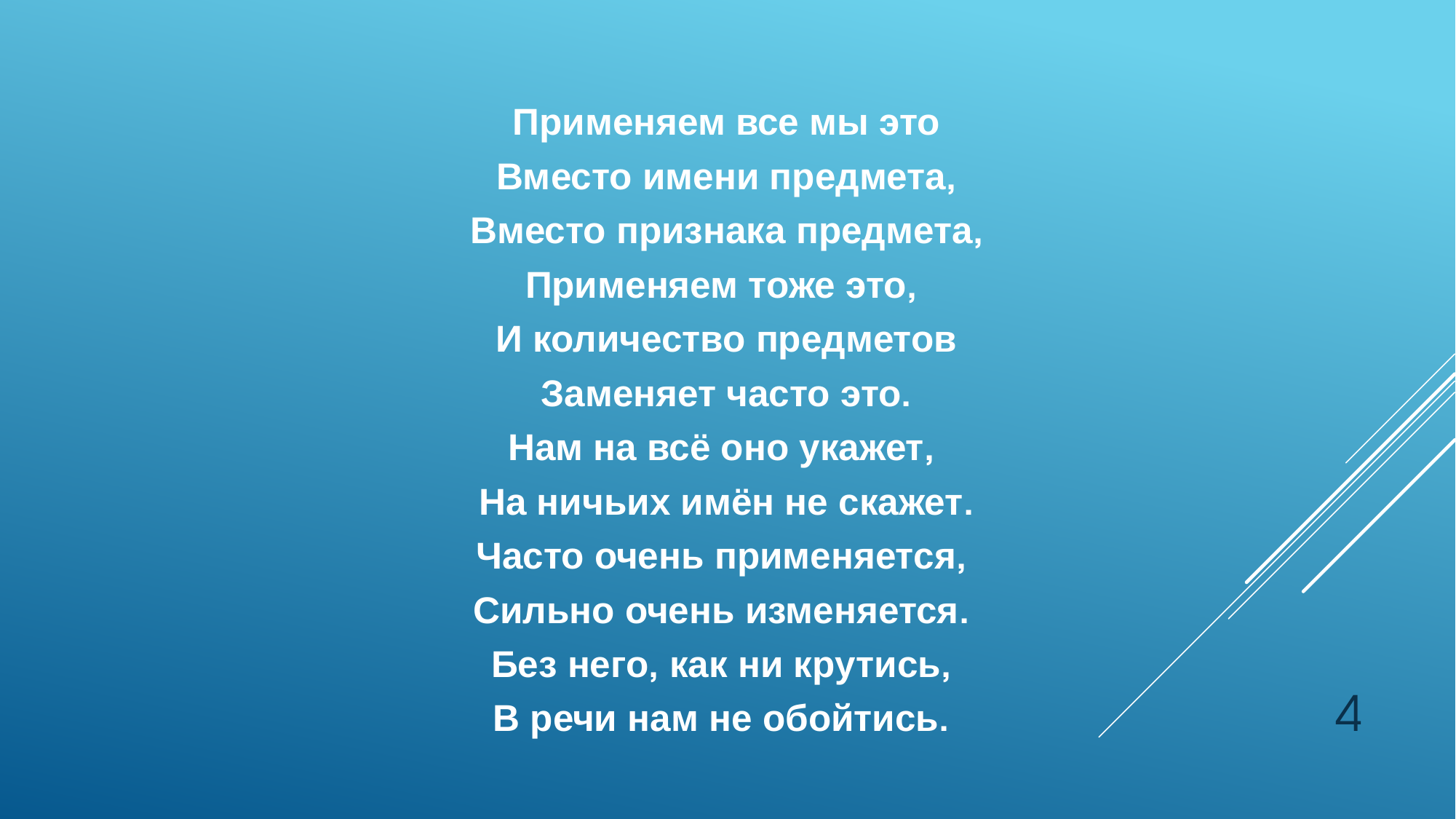

Применяем все мы это
Вместо имени предмета,
Вместо признака предмета,
Применяем тоже это,
И количество предметов
Заменяет часто это.
Нам на всё оно укажет,
На ничьих имён не скажет.
Часто очень применяется,
Сильно очень изменяется.
Без него, как ни крутись,
В речи нам не обойтись.

4